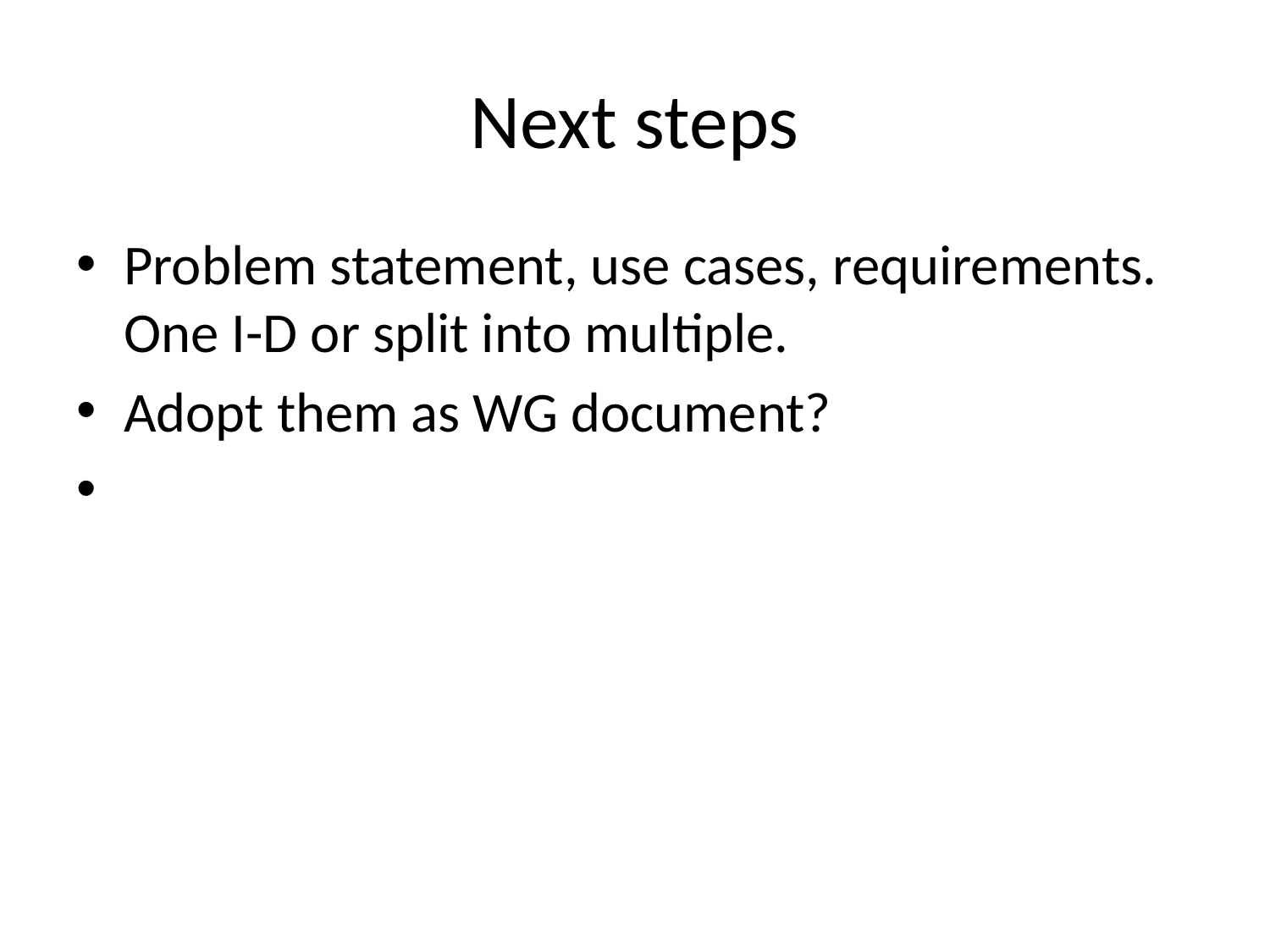

# Next steps
Problem statement, use cases, requirements. One I-D or split into multiple.
Adopt them as WG document?